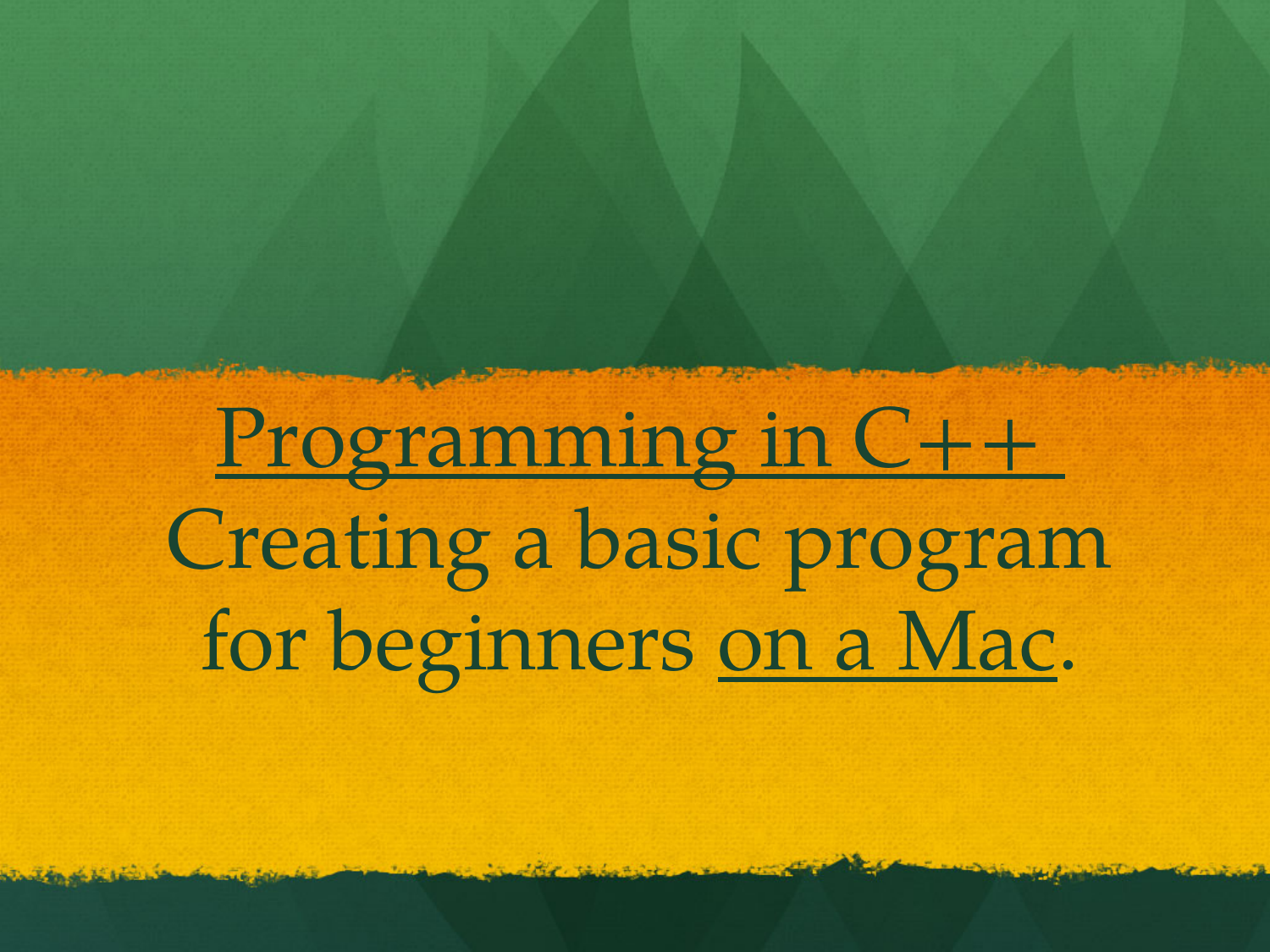

# Programming in C++ Creating a basic program for beginners on a Mac.